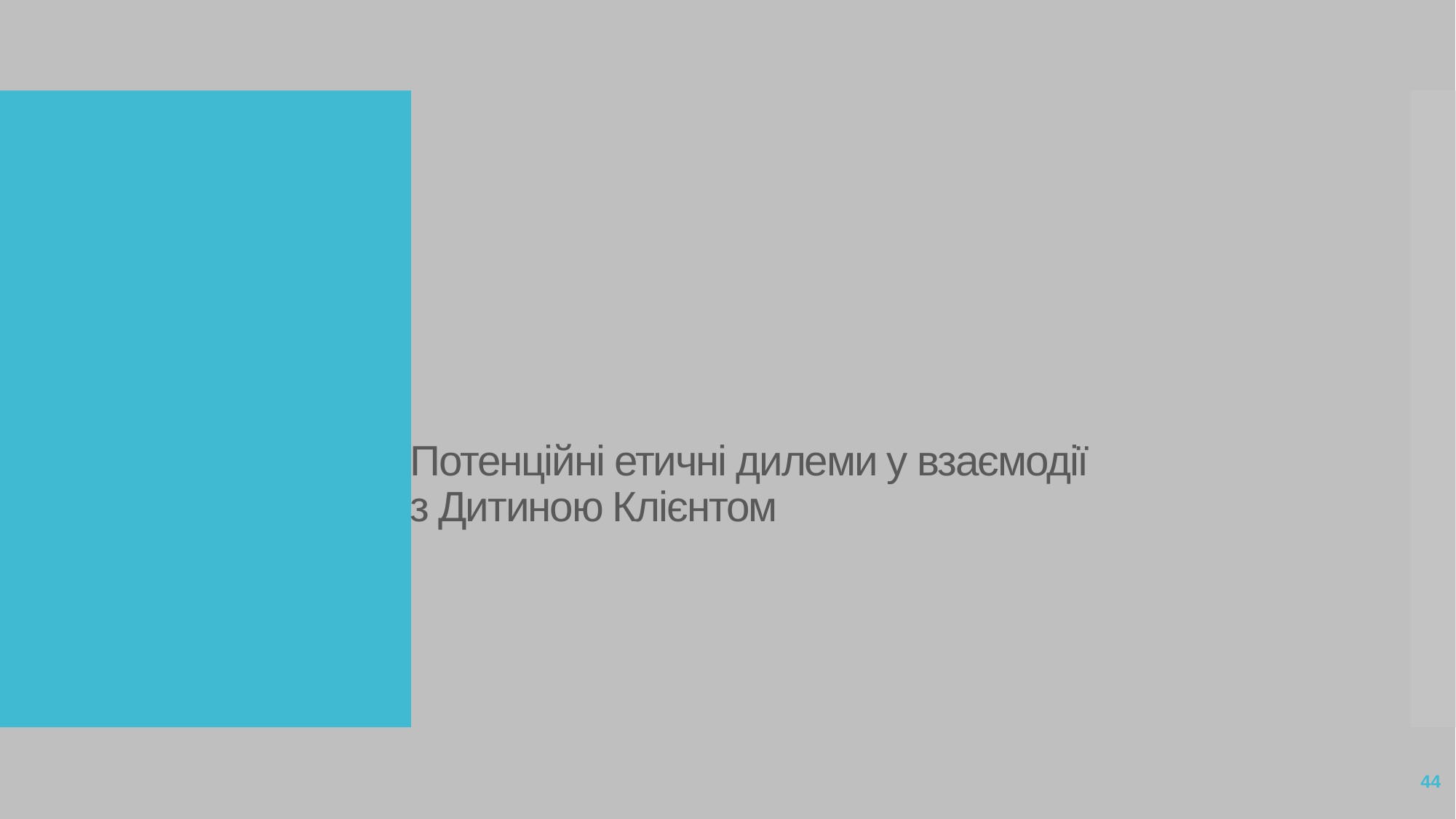

# Потенційні етичні дилеми у взаємодії з Дитиною Клієнтом
44